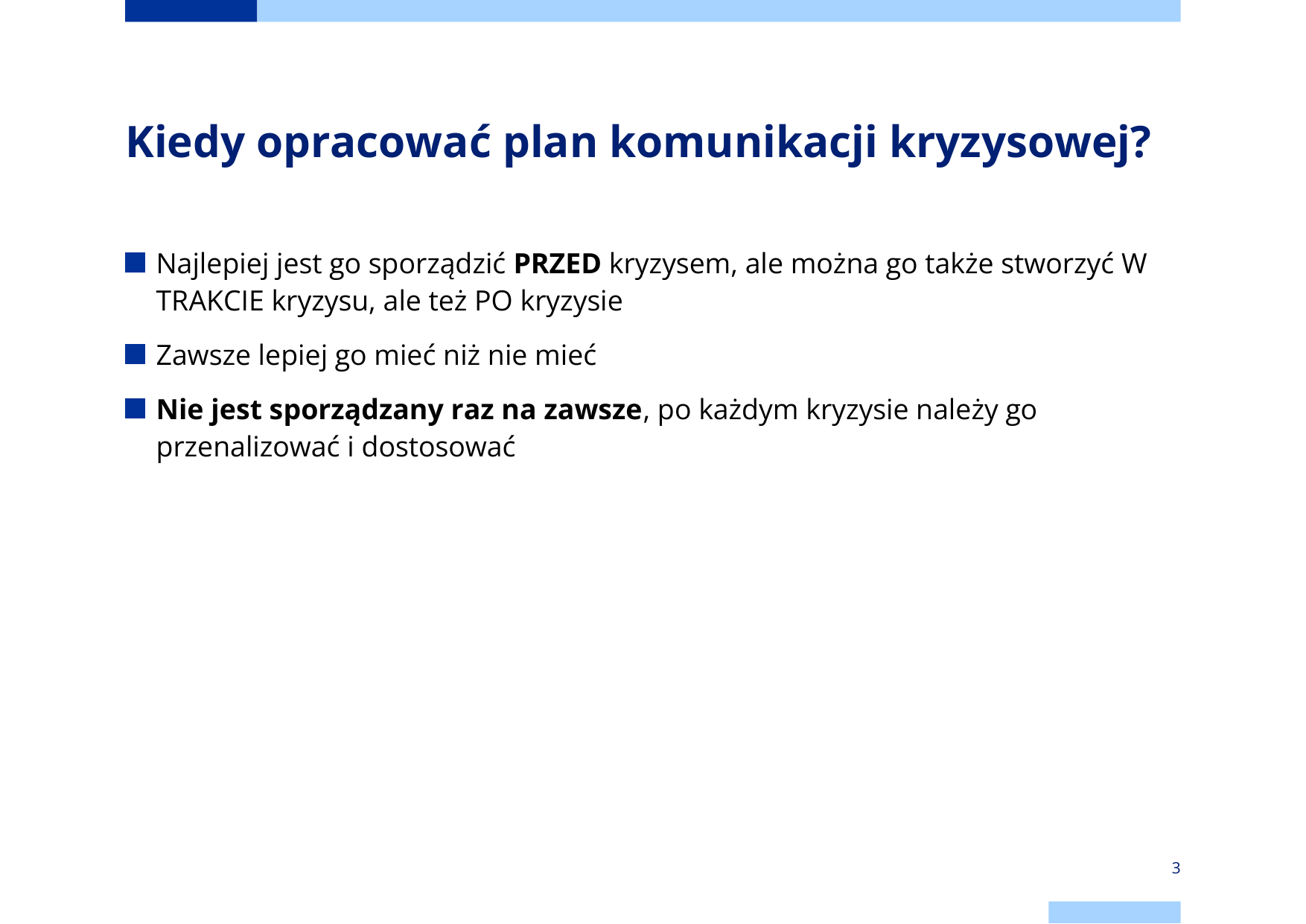

# Kiedy opracować plan komunikacji kryzysowej?
Najlepiej jest go sporządzić PRZED kryzysem, ale można go także stworzyć W TRAKCIE kryzysu, ale też PO kryzysie
Zawsze lepiej go mieć niż nie mieć
Nie jest sporządzany raz na zawsze, po każdym kryzysie należy go przenalizować i dostosować
3